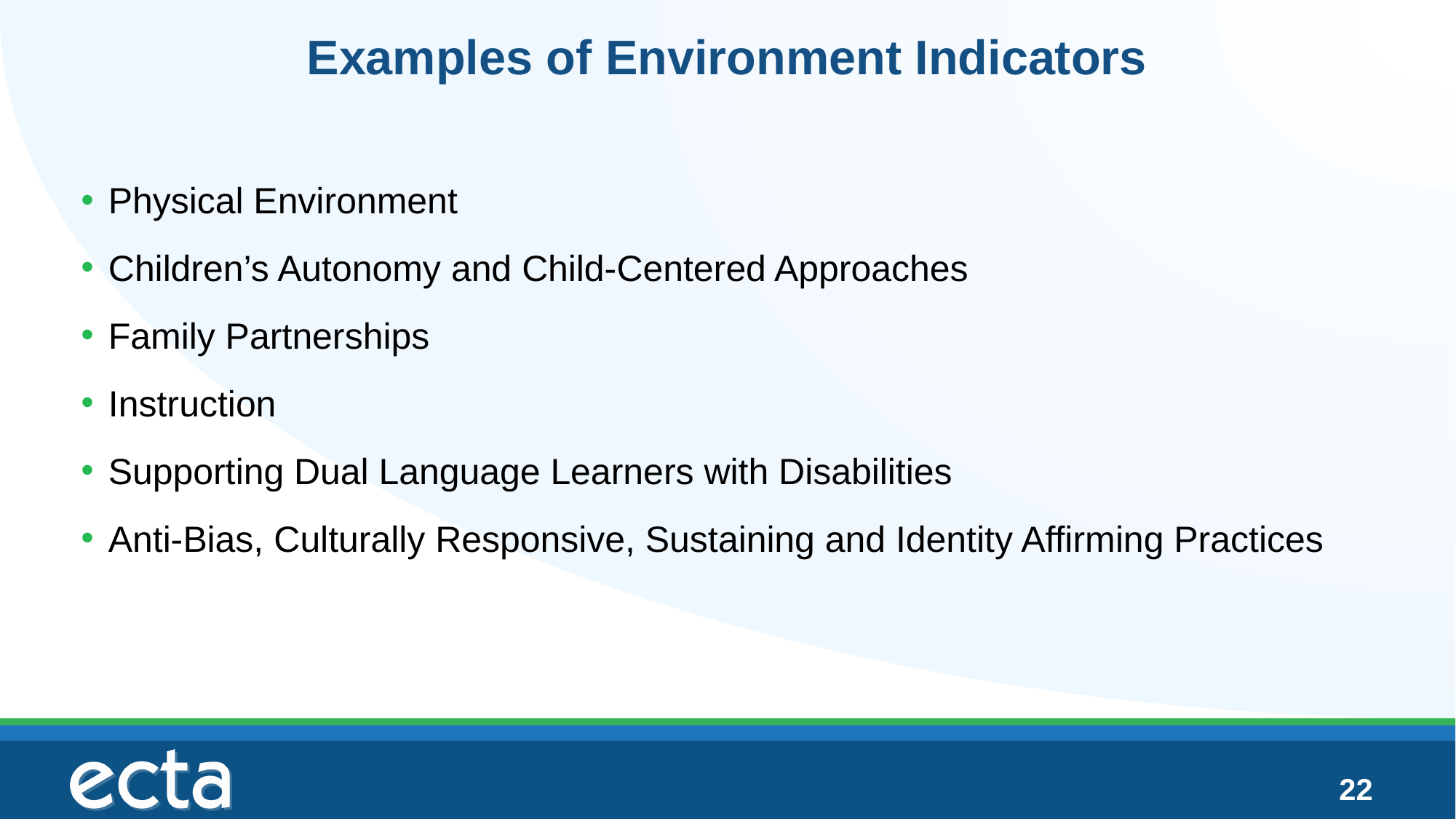

# Examples of Environment Indicators
Physical Environment
Children’s Autonomy and Child-Centered Approaches
Family Partnerships
Instruction
Supporting Dual Language Learners with Disabilities
Anti-Bias, Culturally Responsive, Sustaining and Identity Affirming Practices
22